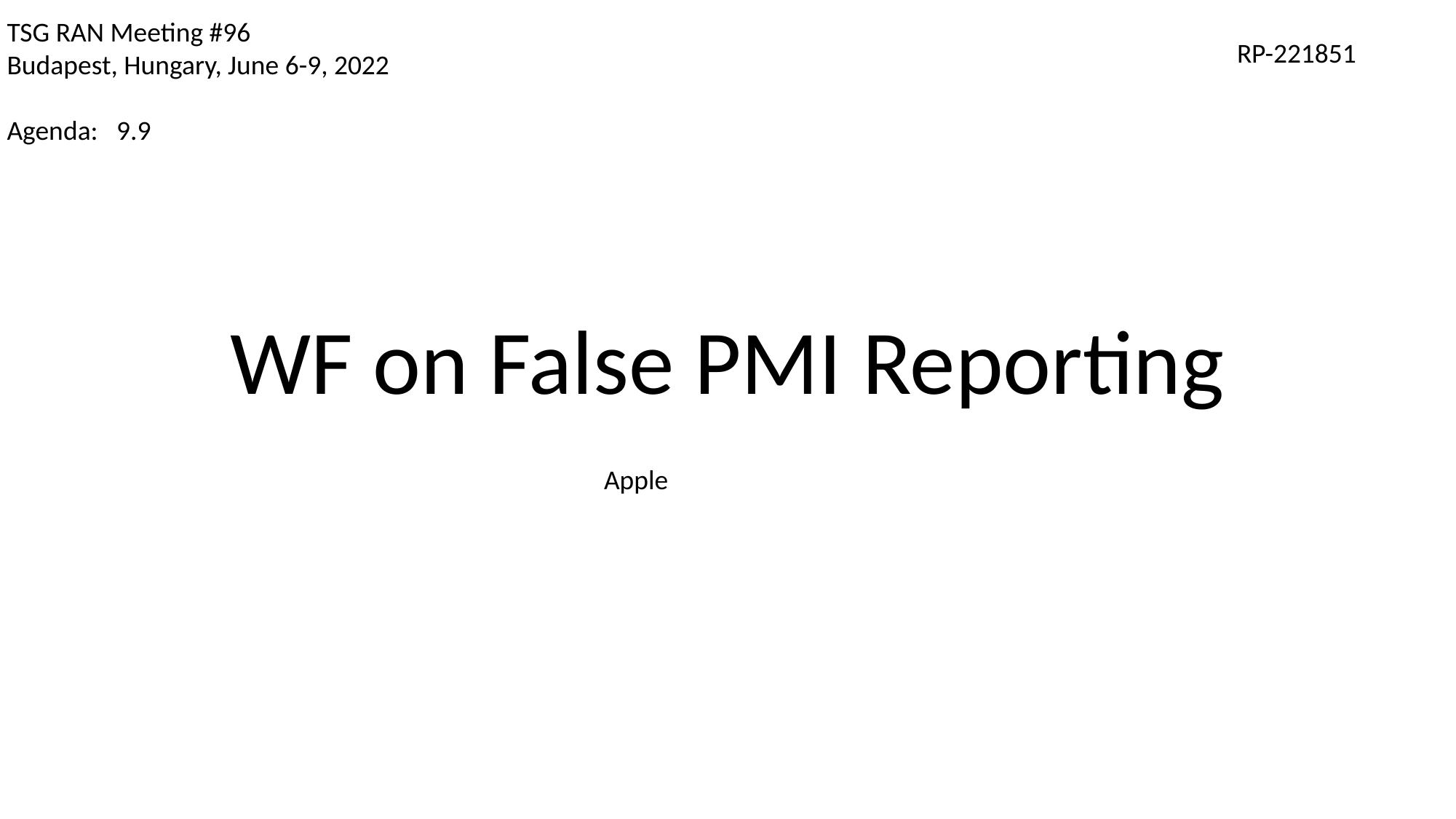

TSG RAN Meeting #96
Budapest, Hungary, June 6-9, 2022

Agenda:   9.9

RP-221851
# WF on False PMI Reporting
Apple